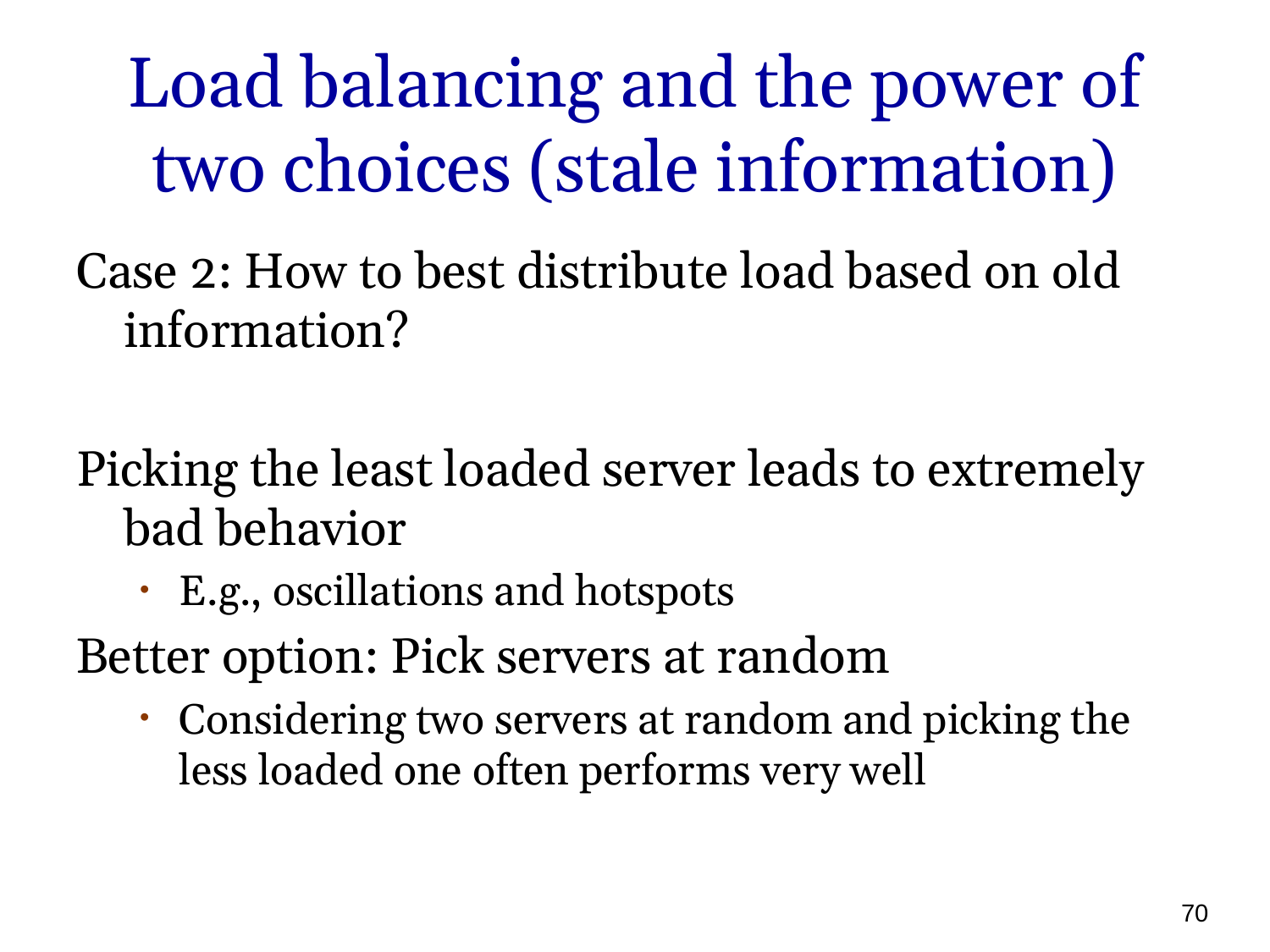

# Load balancing and the power of two choices (stale information)
Case 2: How to best distribute load based on old information?

Picking the least loaded server leads to extremely bad behavior
E.g., oscillations and hotspots
Better option: Pick servers at random
Considering two servers at random and picking the less loaded one often performs very well
70